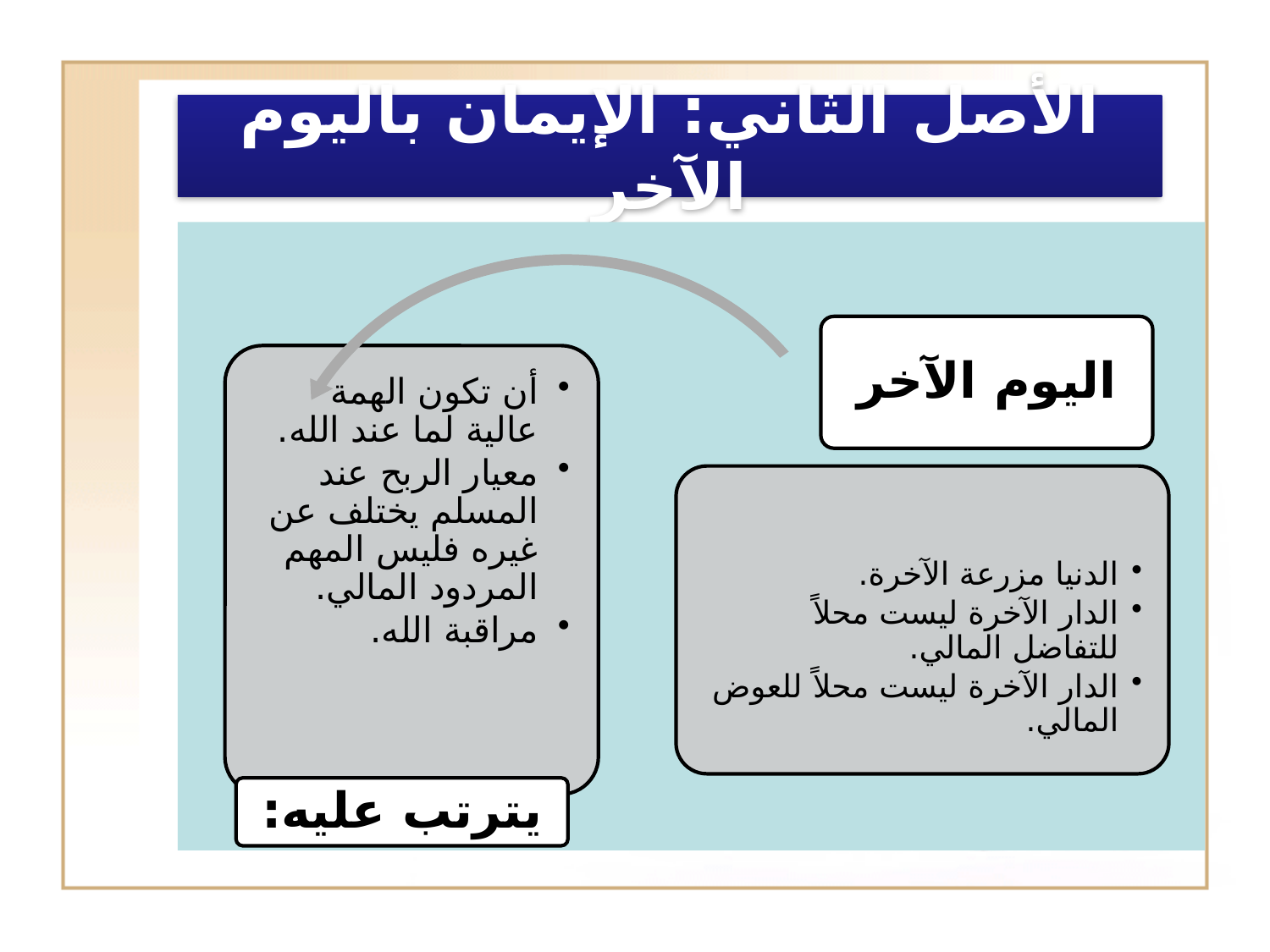

# الأصل الثاني: الإيمان باليوم الآخر
أن تكون الهمة عالية لما عند الله.
معيار الربح عند المسلم يختلف عن غيره فليس المهم المردود المالي.
مراقبة الله.
يترتب عليه:
الدنيا مزرعة الآخرة.
الدار الآخرة ليست محلاً للتفاضل المالي.
الدار الآخرة ليست محلاً للعوض المالي.

اليوم الآخر